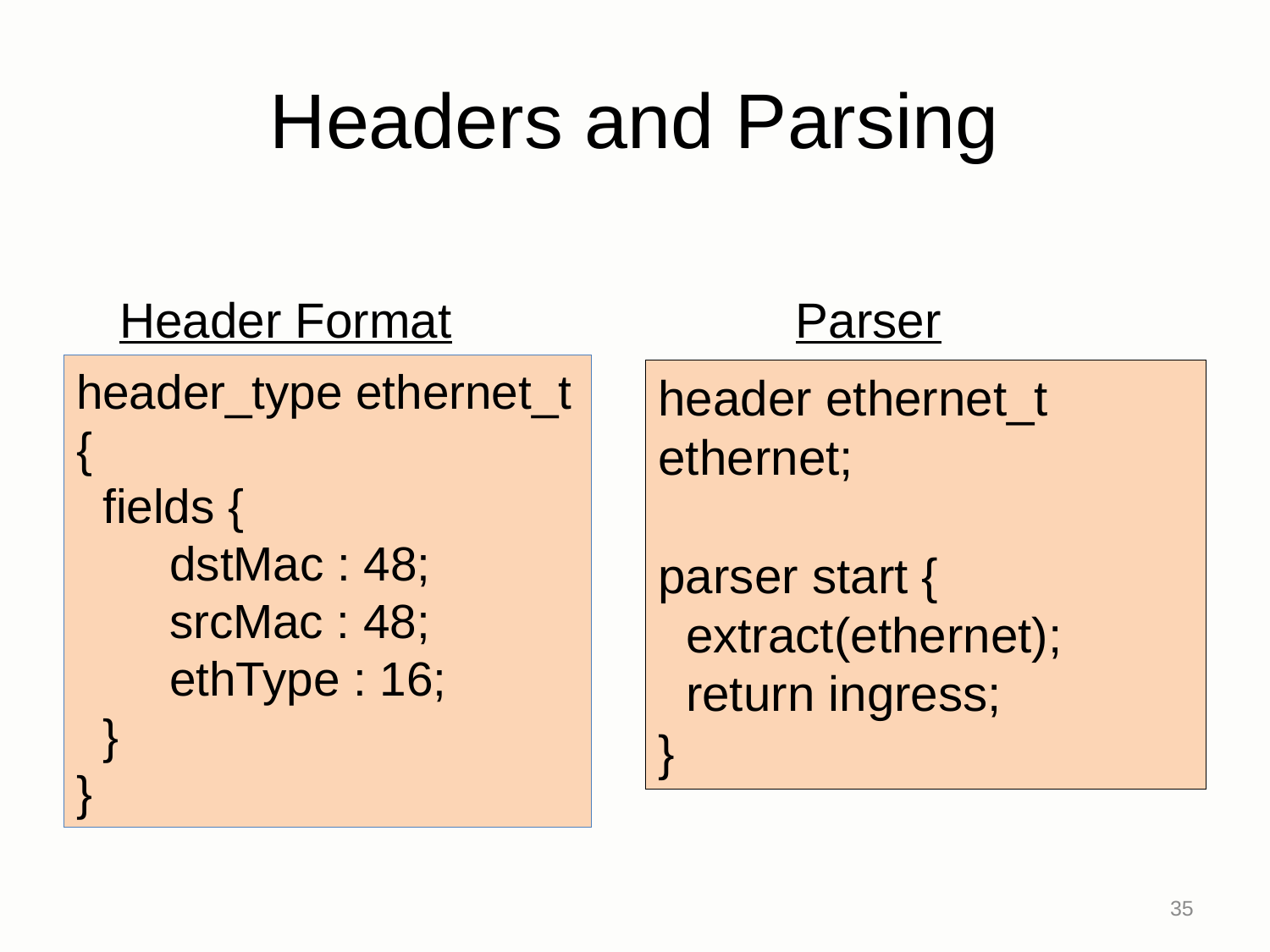

# Headers and Parsing
Header Format
Parser
header_type ethernet_t {
  fields {
       dstMac : 48;
       srcMac : 48;
       ethType : 16;
  }
}
header ethernet_t ethernet;

parser start {
  extract(ethernet);
  return ingress;
}
35